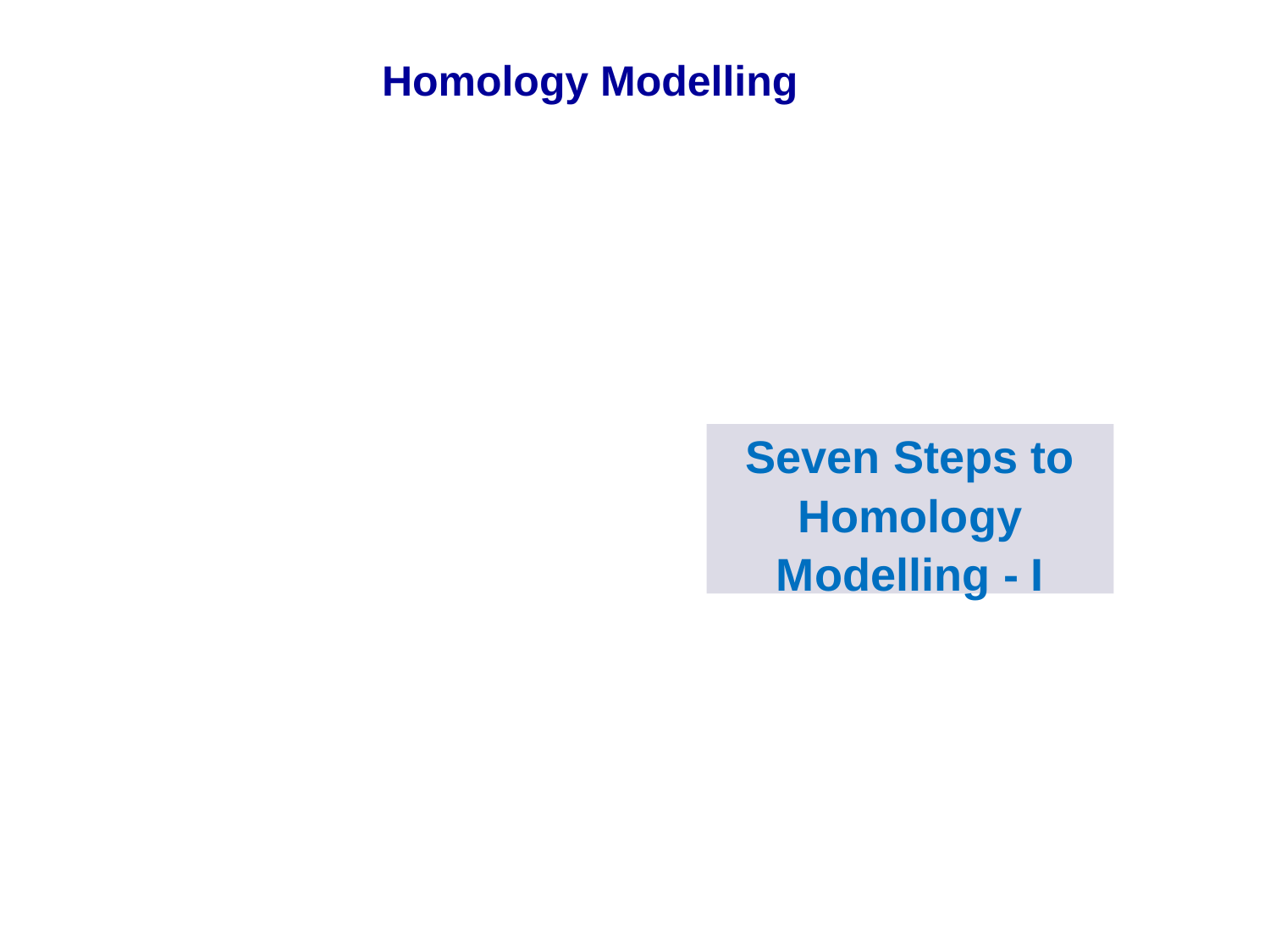

Homology Modelling
Seven Steps to Homology Modelling - I